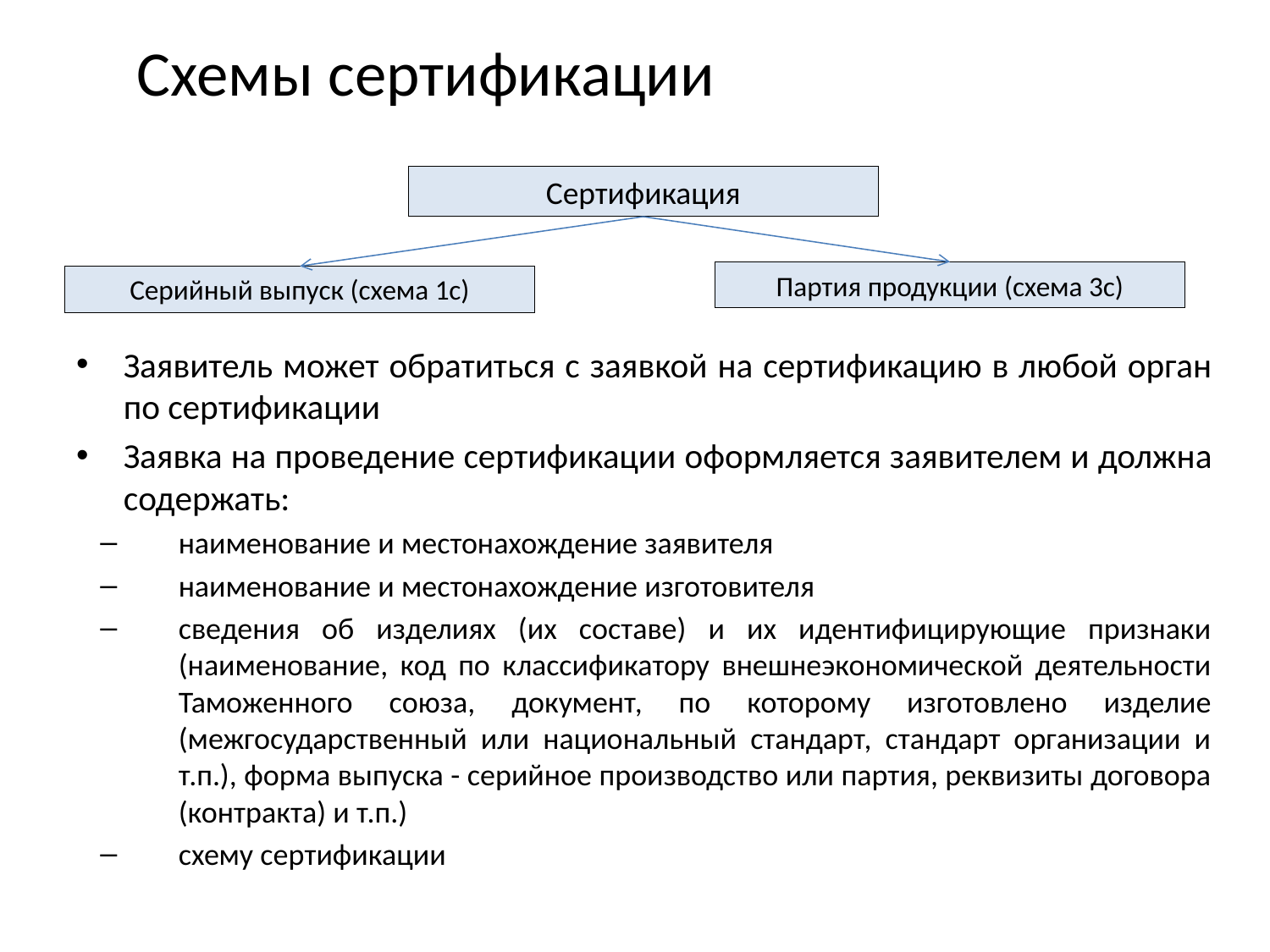

# Схемы сертификации
Сертификация
Партия продукции (схема 3с)
Серийный выпуск (схема 1с)
Заявитель может обратиться с заявкой на сертификацию в любой орган по сертификации
Заявка на проведение сертификации оформляется заявителем и должна содержать:
наименование и местонахождение заявителя
наименование и местонахождение изготовителя
сведения об изделиях (их составе) и их идентифицирующие признаки (наименование, код по классификатору внешнеэкономической деятельности Таможенного союза, документ, по которому изготовлено изделие (межгосударственный или национальный стандарт, стандарт организации и т.п.), форма выпуска - серийное производство или партия, реквизиты договора (контракта) и т.п.)
схему сертификации